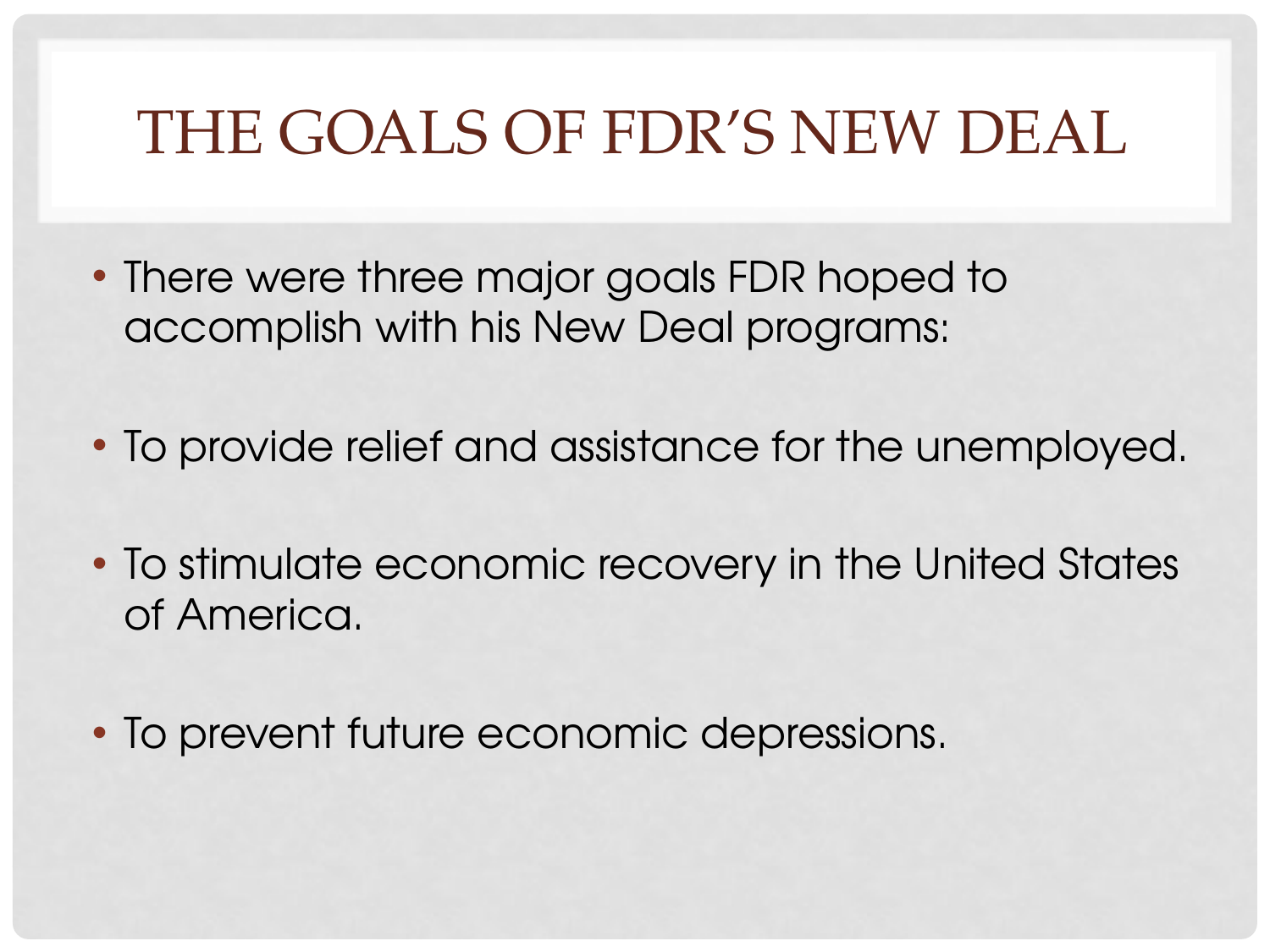

# The goals of FDR’s New Deal
There were three major goals FDR hoped to accomplish with his New Deal programs:

To provide relief and assistance for the unemployed.

To stimulate economic recovery in the United States of America.

To prevent future economic depressions.